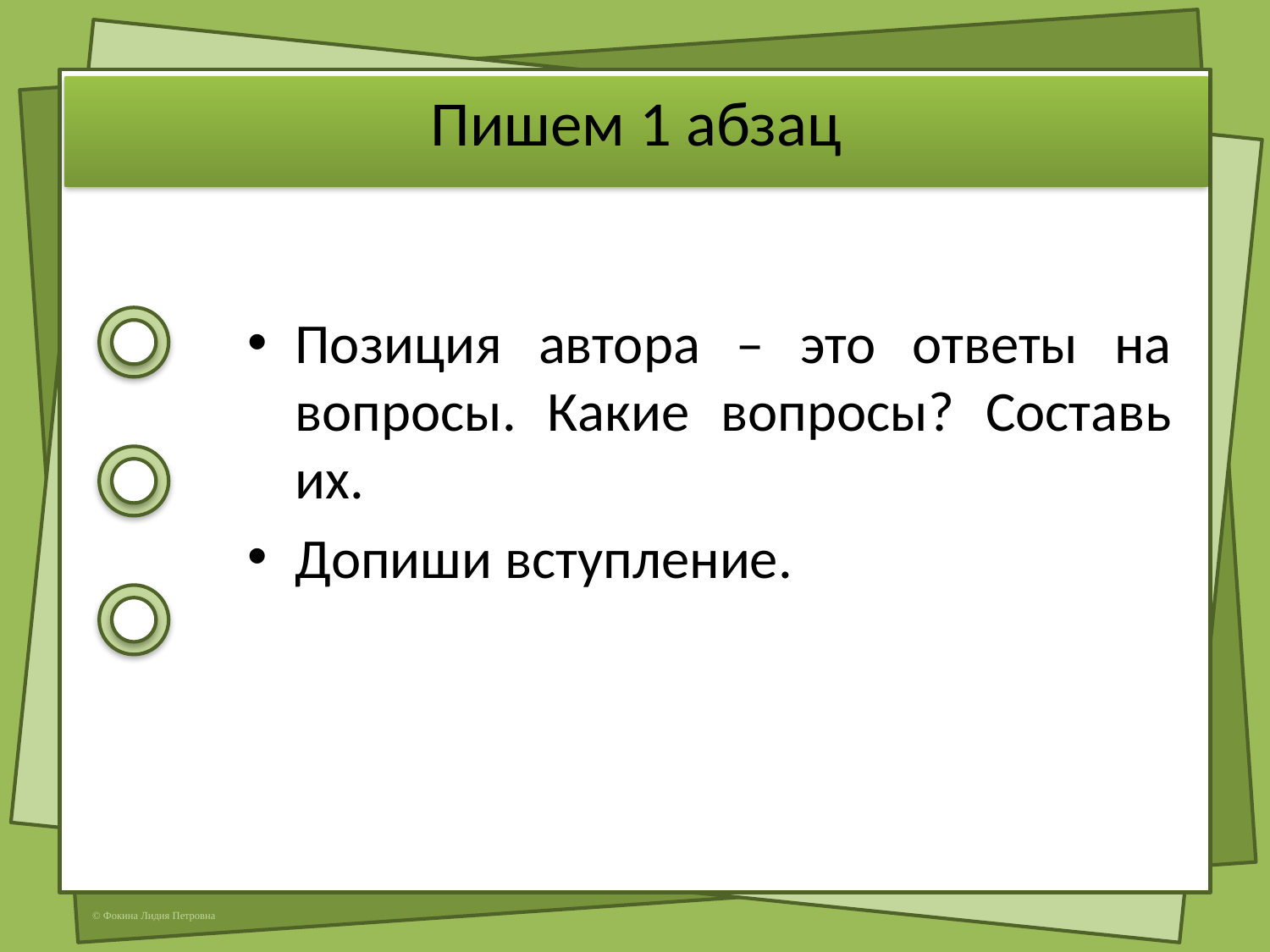

# Пишем 1 абзац

Позиция автора – это ответы на вопросы. Какие вопросы? Составь их.
Допиши вступление.